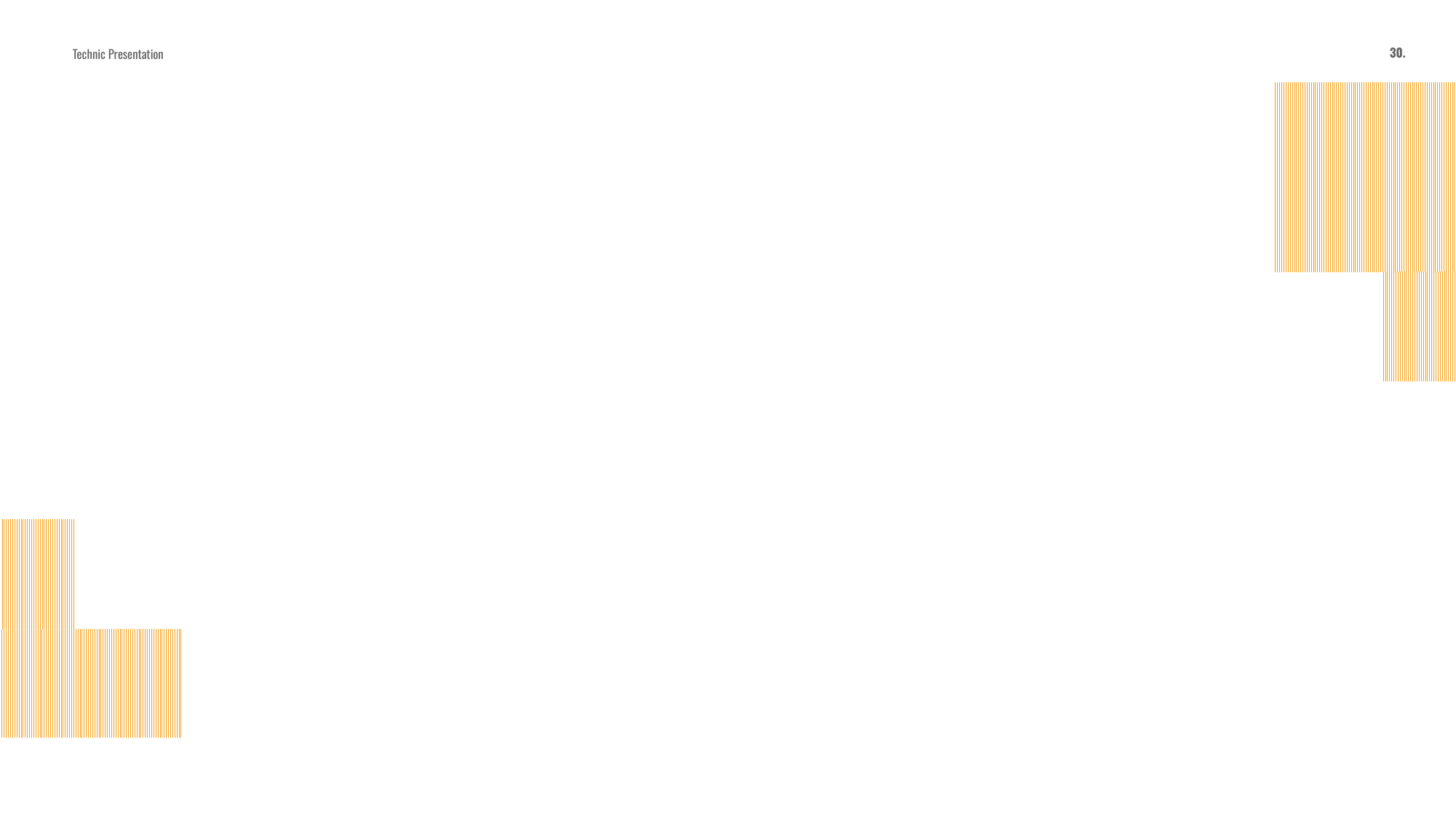

30.
Technic Presentation

THANK YOU
PRESENTATION TEMPLATE